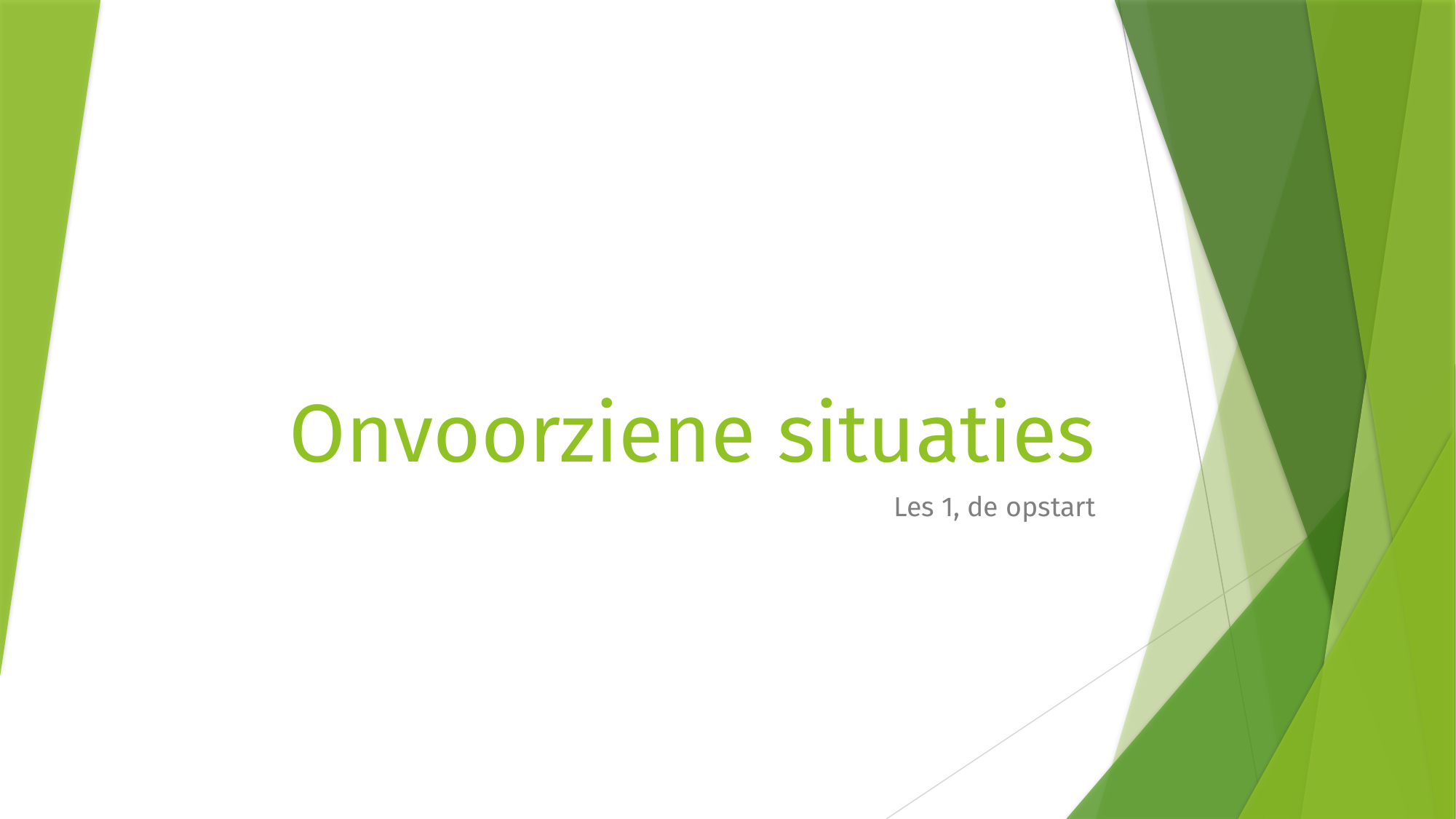

# Onvoorziene situaties
Les 1, de opstart